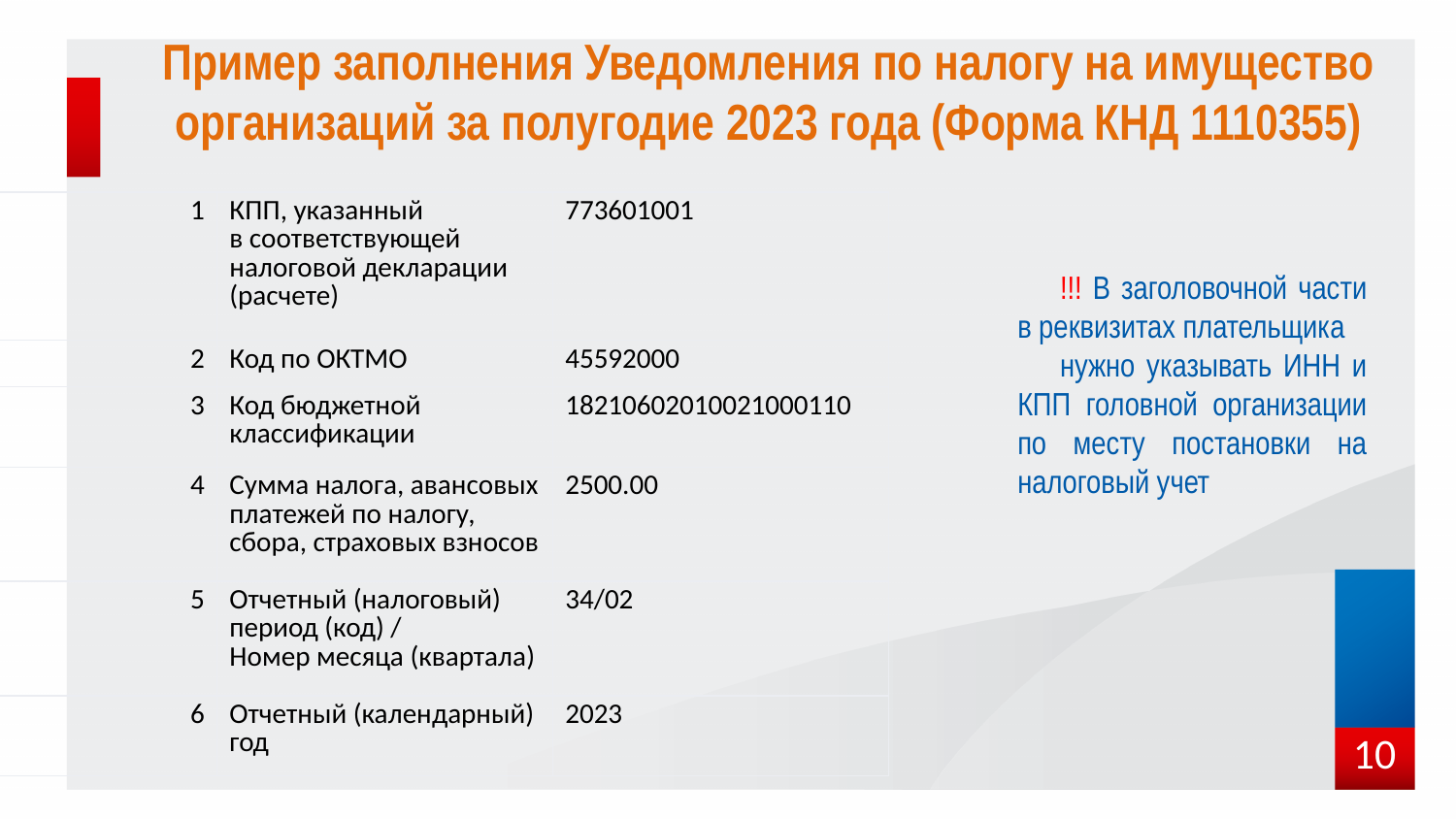

# Пример заполнения Уведомления по налогу на имущество организаций за полугодие 2023 года (Форма КНД 1110355)
| 1 | КПП, указанный в соответствующей налоговой декларации (расчете) | 773601001 |
| --- | --- | --- |
| 2 | Код по ОКТМО | 45592000 |
| 3 | Код бюджетной классификации | 18210602010021000110 |
| 4 | Сумма налога, авансовых платежей по налогу, сбора, страховых взносов | 2500.00 |
| 5 | Отчетный (налоговый) период (код) / Номер месяца (квартала) | 34/02 |
| 6 | Отчетный (календарный) год | 2023 |
!!! В заголовочной части в реквизитах плательщика
нужно указывать ИНН и КПП головной организации по месту постановки на налоговый учет
10